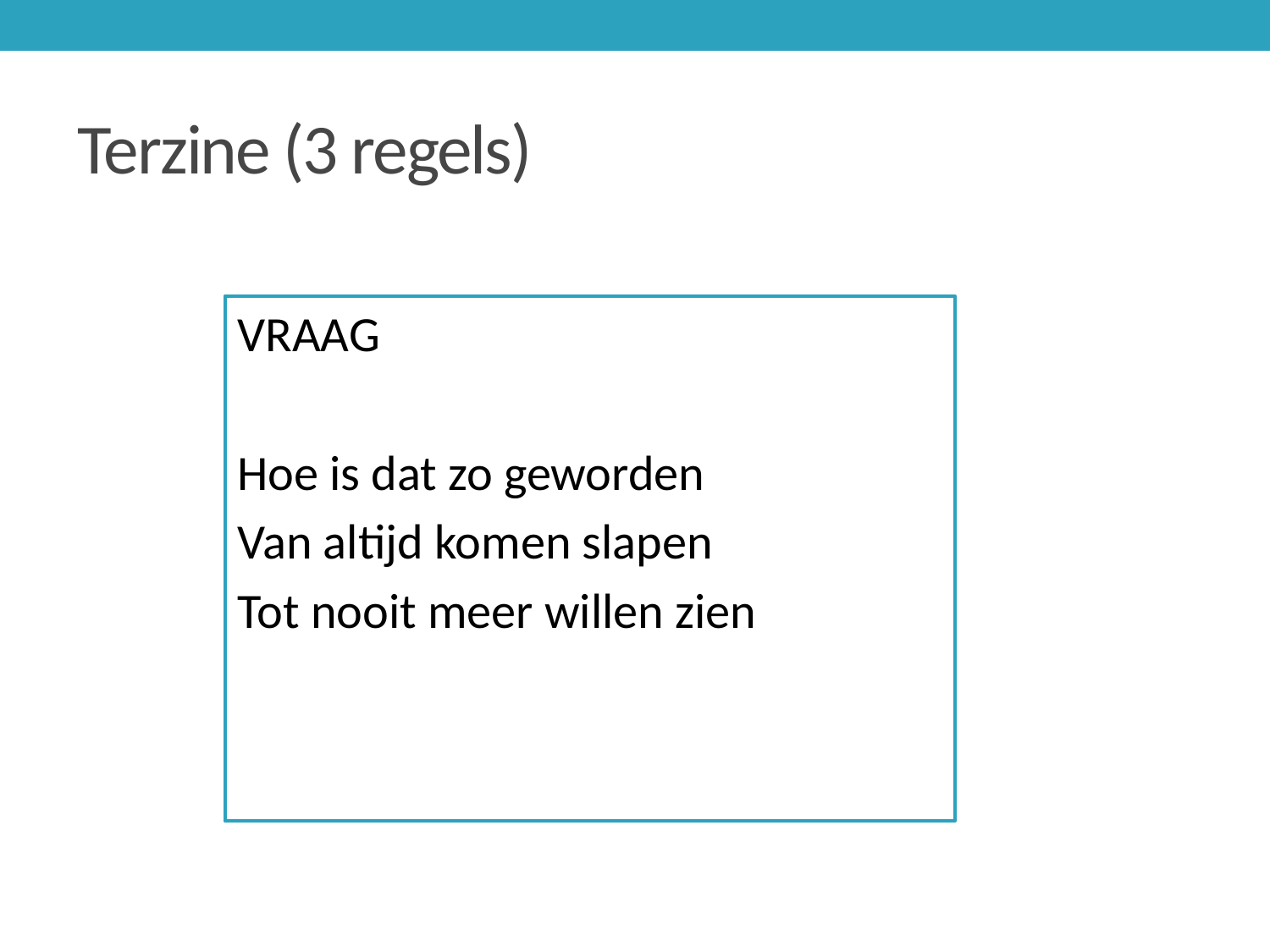

# Terzine (3 regels)
VRAAG

Hoe is dat zo geworden
Van altijd komen slapen
Tot nooit meer willen zien